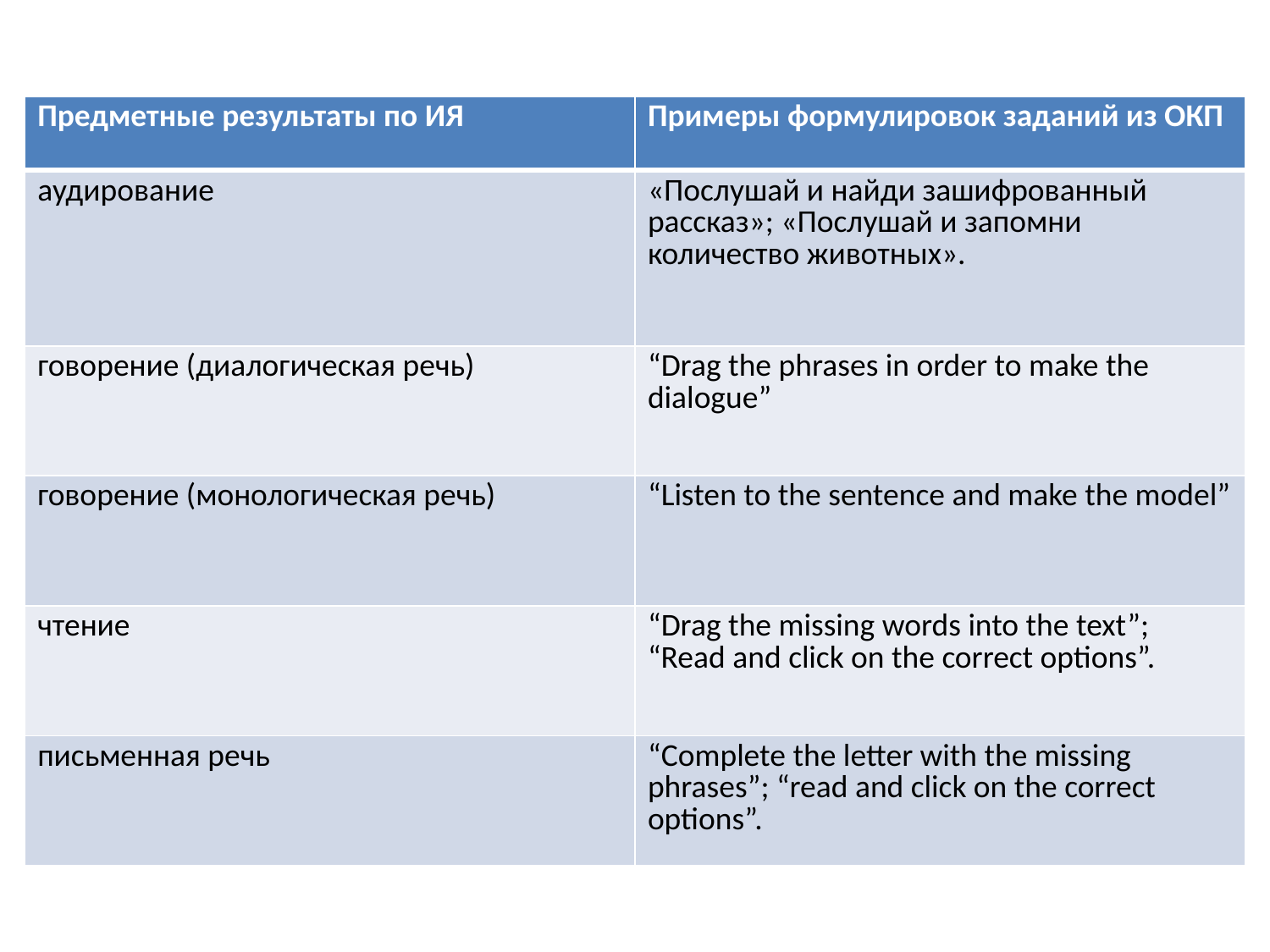

| Предметные результаты по ИЯ | Примеры формулировок заданий из ОКП |
| --- | --- |
| аудирование | «Послушай и найди зашифрованный рассказ»; «Послушай и запомни количество животных». |
| говорение (диалогическая речь) | “Drag the phrases in order to make the dialogue” |
| говорение (монологическая речь) | “Listen to the sentence and make the model” |
| чтение | “Drag the missing words into the text”; “Read and click on the correct options”. |
| письменная речь | “Complete the letter with the missing phrases”; “read and click on the correct options”. |